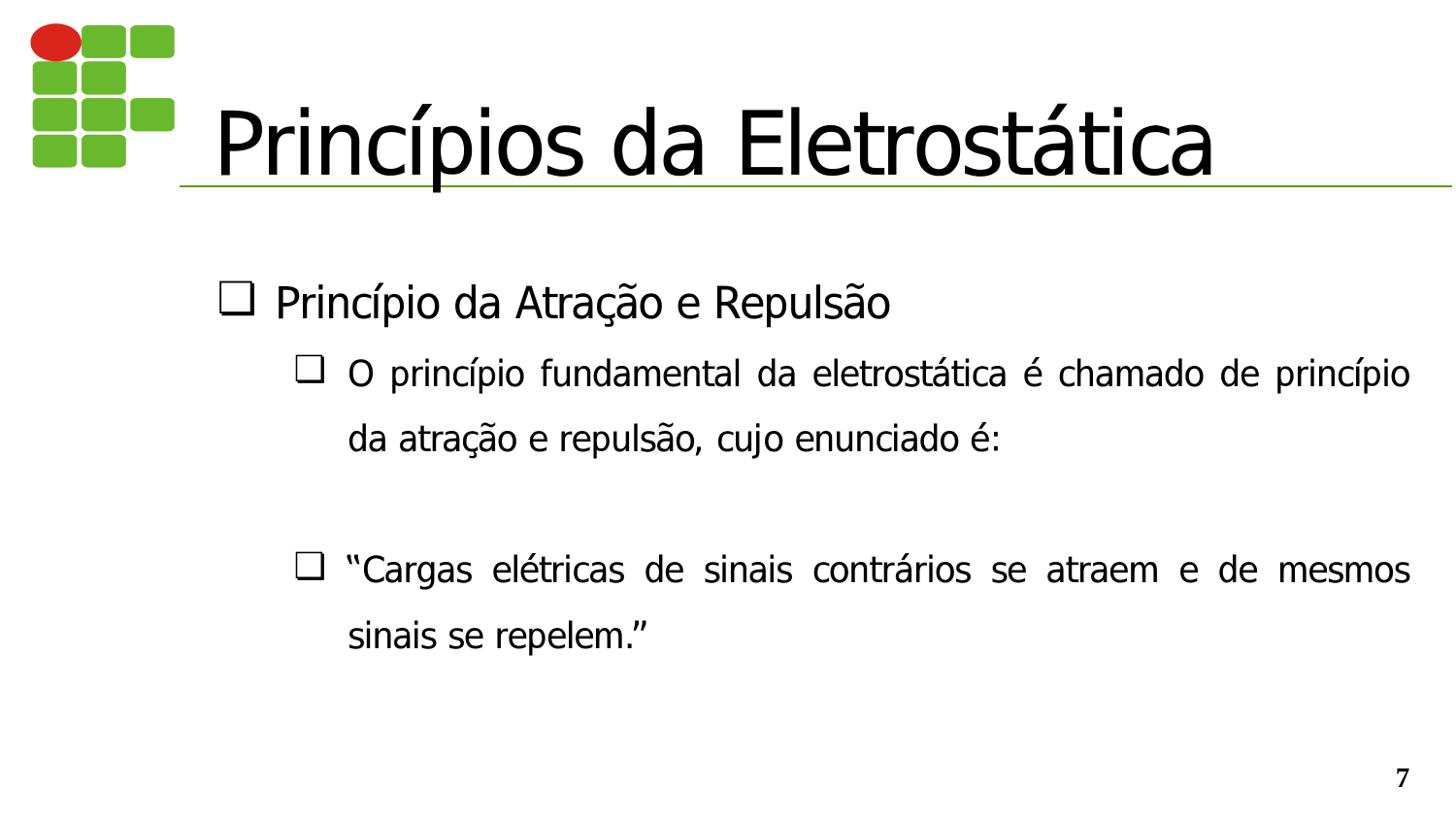

# Princípios da Eletrostática
Princípio da Atração e Repulsão
O princípio fundamental da eletrostática é chamado de princípio da atração e repulsão, cujo enunciado é:

“Cargas elétricas de sinais contrários se atraem e de mesmos sinais se repelem.”

7